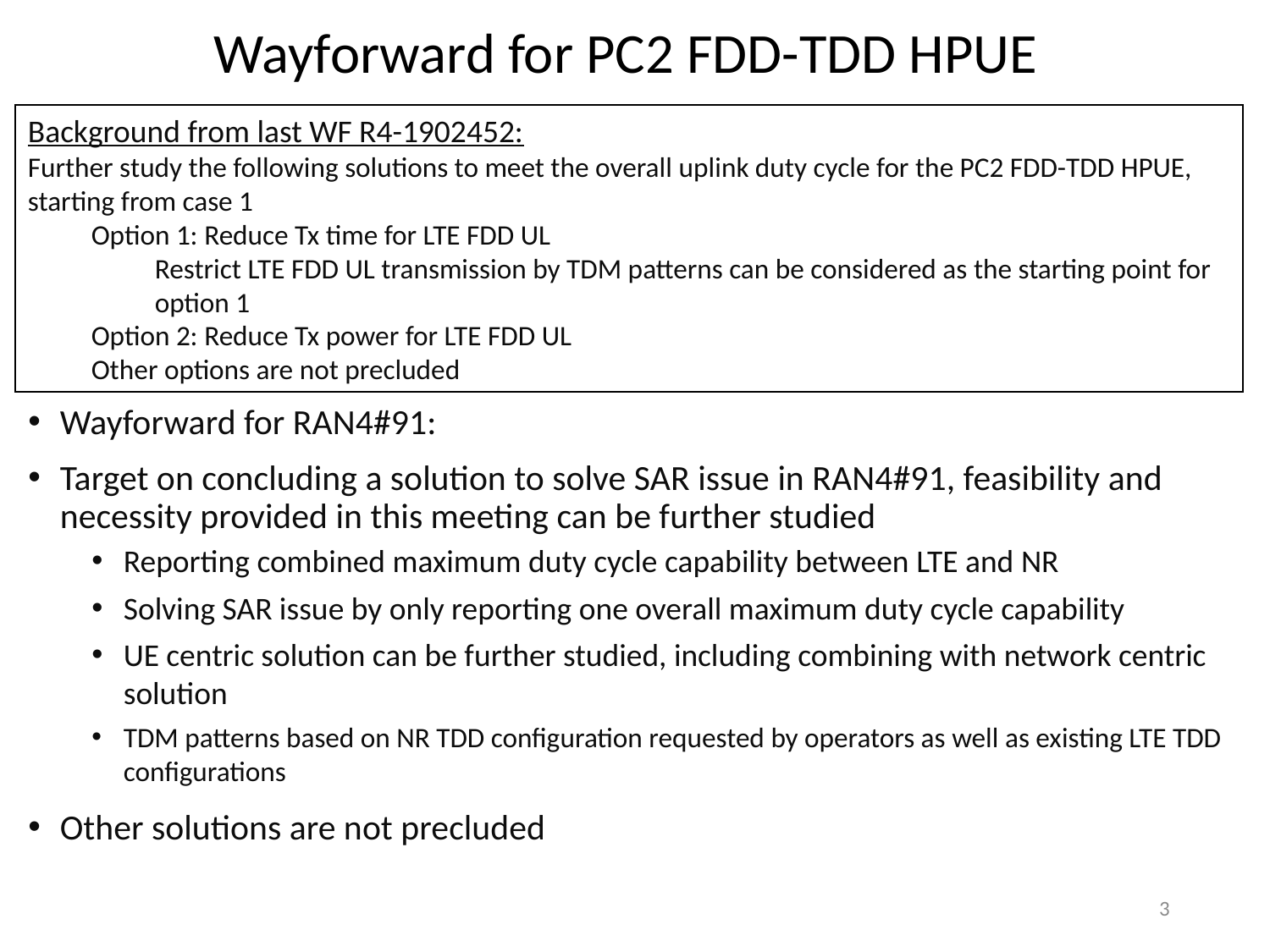

# Wayforward for PC2 FDD-TDD HPUE
Background from last WF R4-1902452:
Further study the following solutions to meet the overall uplink duty cycle for the PC2 FDD-TDD HPUE, starting from case 1
Option 1: Reduce Tx time for LTE FDD UL
Restrict LTE FDD UL transmission by TDM patterns can be considered as the starting point for option 1
Option 2: Reduce Tx power for LTE FDD UL
Other options are not precluded
Wayforward for RAN4#91:
Target on concluding a solution to solve SAR issue in RAN4#91, feasibility and necessity provided in this meeting can be further studied
Reporting combined maximum duty cycle capability between LTE and NR
Solving SAR issue by only reporting one overall maximum duty cycle capability
UE centric solution can be further studied, including combining with network centric solution
TDM patterns based on NR TDD configuration requested by operators as well as existing LTE TDD configurations
Other solutions are not precluded
3